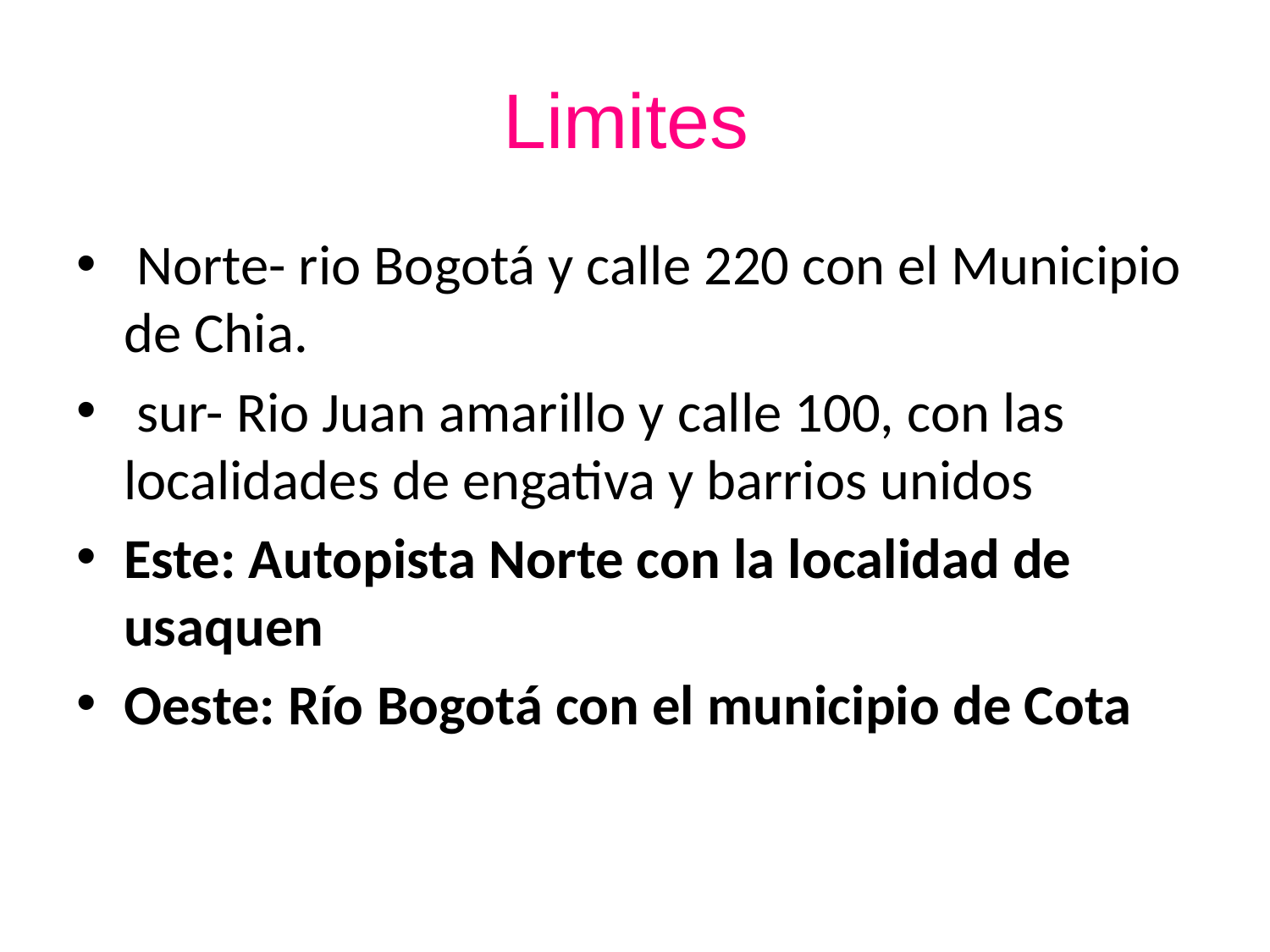

# Limites
 Norte- rio Bogotá y calle 220 con el Municipio de Chia.
 sur- Rio Juan amarillo y calle 100, con las localidades de engativa y barrios unidos
Este: Autopista Norte con la localidad de usaquen
Oeste: Río Bogotá con el municipio de Cota